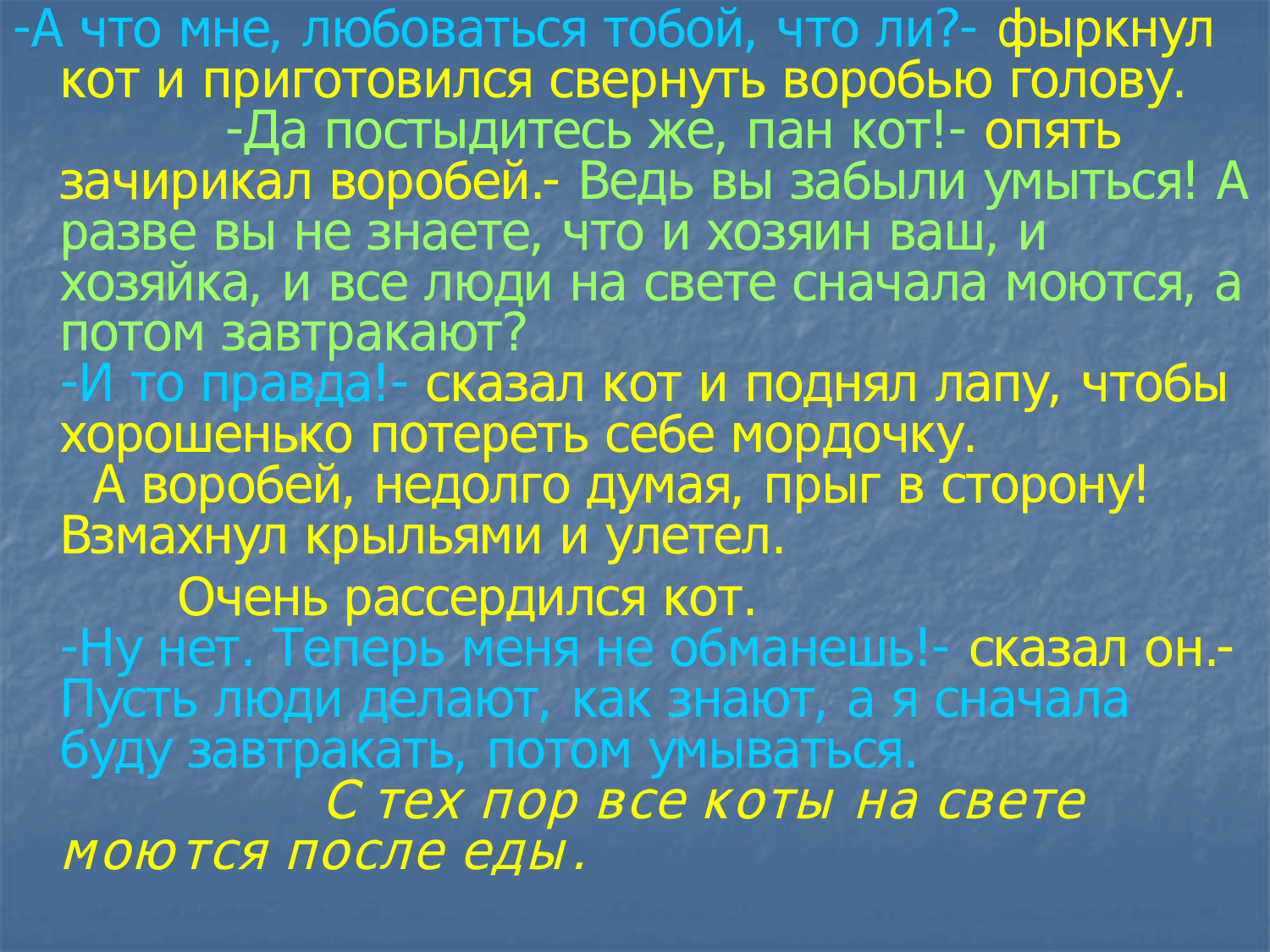

-А что мне, любоваться тобой, что ли?- фыркнул кот и приготовился свернуть воробью голову.
          -Да постыдитесь же, пан кот!- опять зачирикал воробей.- Ведь вы забыли умыться! А разве вы не знаете, что и хозяин ваш, и хозяйка, и все люди на свете сначала моются, а потом завтракают?
-И то правда!- сказал кот и поднял лапу, чтобы хорошенько потереть себе мордочку.
  А воробей, недолго думая, прыг в сторону! Взмахнул крыльями и улетел.
          Очень рассердился кот.
-Ну нет. Теперь меня не обманешь!- сказал он.- Пусть люди делают, как знают, а я сначала буду завтракать, потом умываться.
                 С тех пор все коты на свете моются после еды.